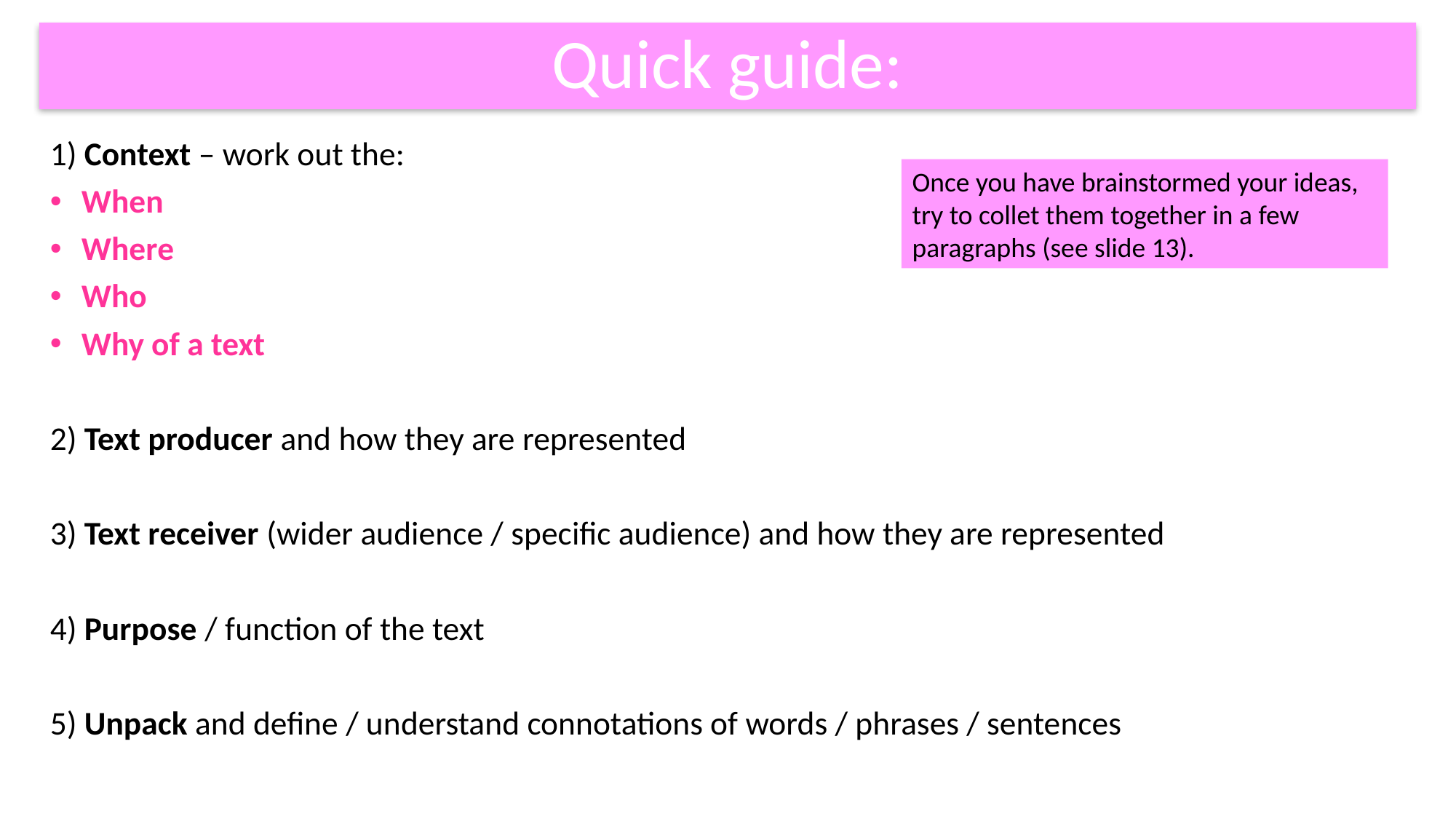

# Quick guide:
1) Context – work out the:
When
Where
Who
Why of a text

2) Text producer and how they are represented

3) Text receiver (wider audience / specific audience) and how they are represented

4) Purpose / function of the text

5) Unpack and define / understand connotations of words / phrases / sentences

Once you have brainstormed your ideas, try to collet them together in a few paragraphs (see slide 13).